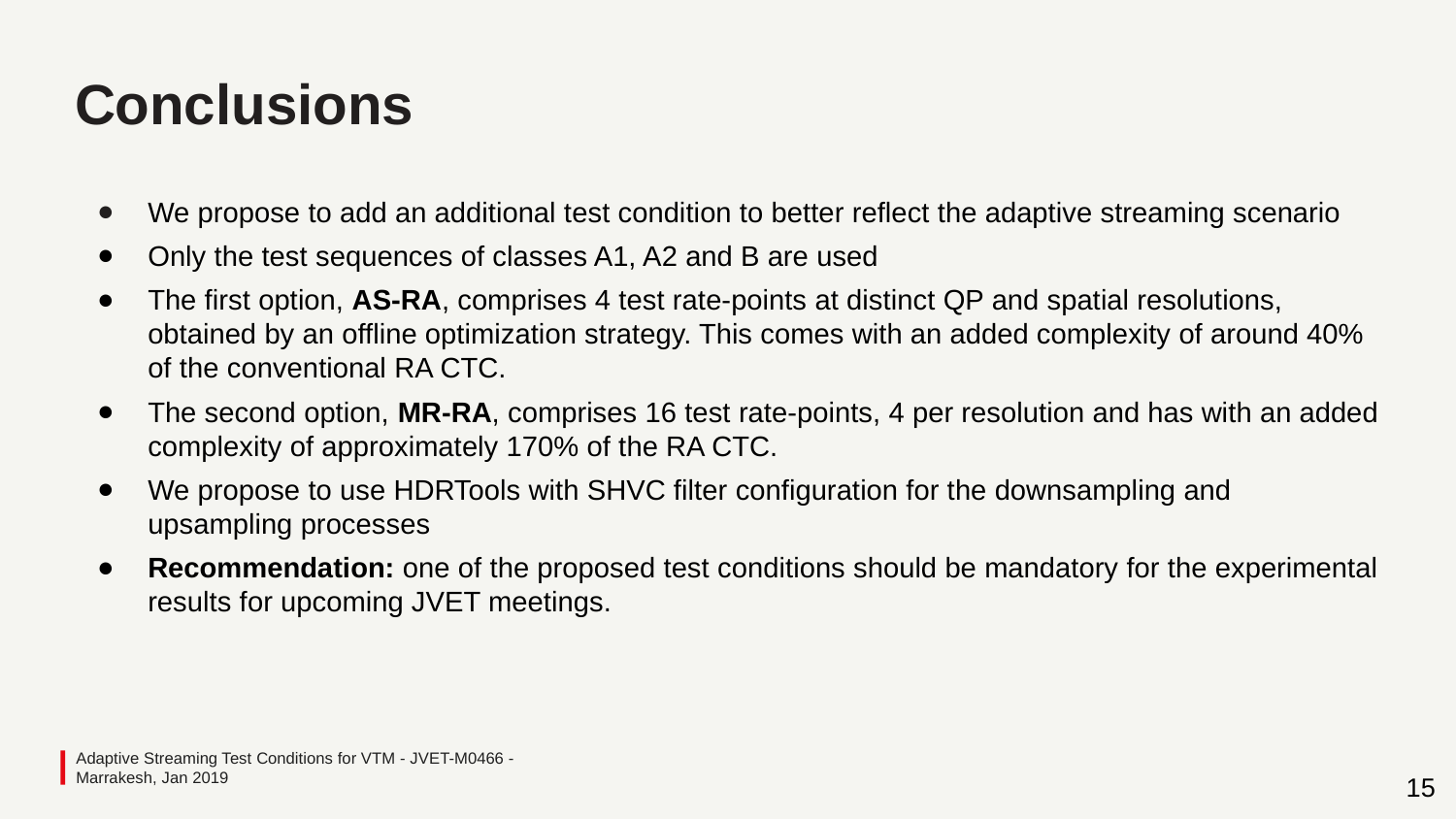

Conclusions
We propose to add an additional test condition to better reflect the adaptive streaming scenario
Only the test sequences of classes A1, A2 and B are used
The first option, AS-RA, comprises 4 test rate-points at distinct QP and spatial resolutions, obtained by an offline optimization strategy. This comes with an added complexity of around 40% of the conventional RA CTC.
The second option, MR-RA, comprises 16 test rate-points, 4 per resolution and has with an added complexity of approximately 170% of the RA CTC.
We propose to use HDRTools with SHVC filter configuration for the downsampling and upsampling processes
Recommendation: one of the proposed test conditions should be mandatory for the experimental results for upcoming JVET meetings.

Adaptive Streaming Test Conditions for VTM - JVET-M0466 - Marrakesh, Jan 2019
15